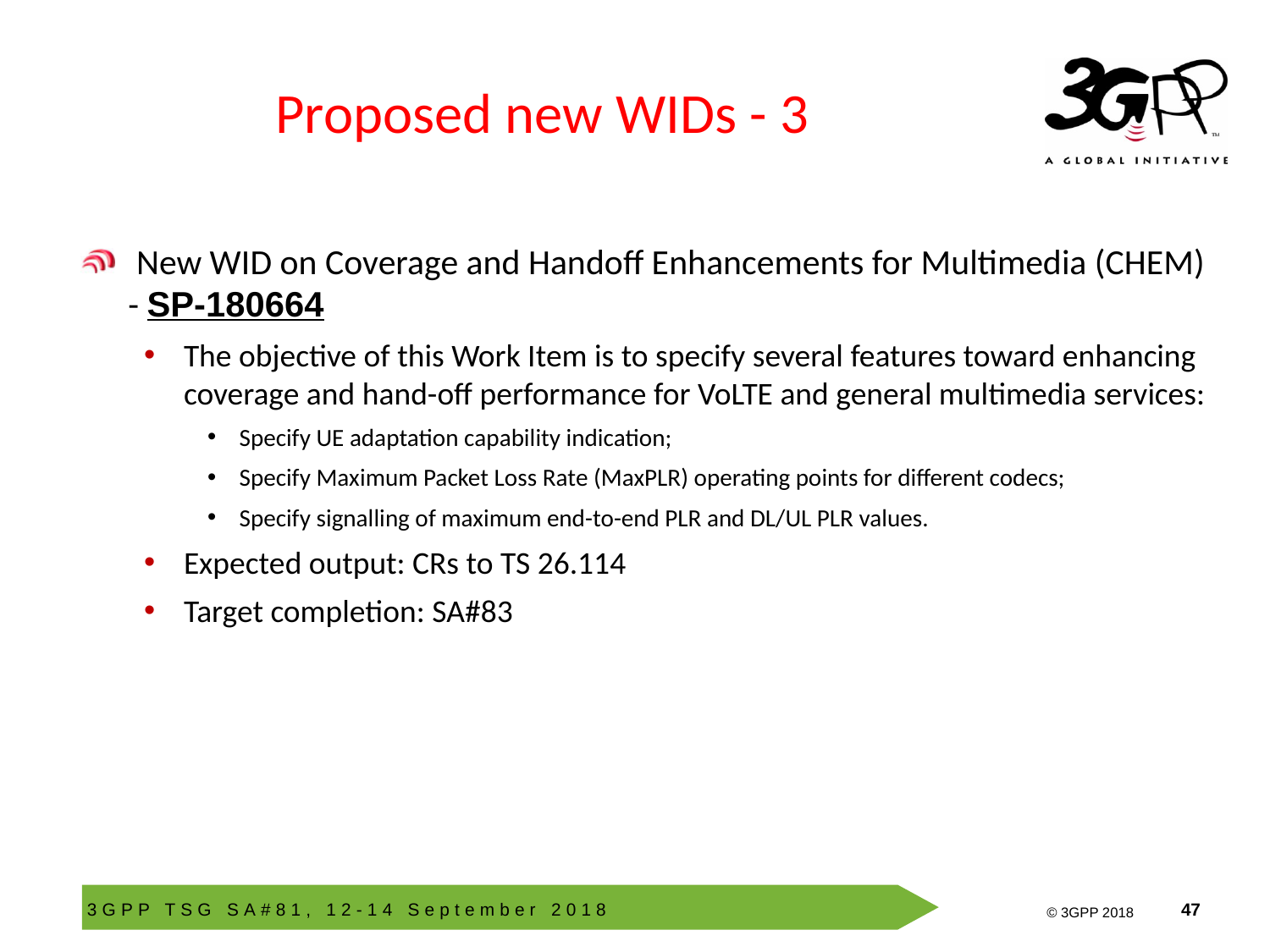

# Proposed new WIDs - 3

 New WID on Coverage and Handoff Enhancements for Multimedia (CHEM) - SP-180664
The objective of this Work Item is to specify several features toward enhancing coverage and hand-off performance for VoLTE and general multimedia services:
Specify UE adaptation capability indication;
Specify Maximum Packet Loss Rate (MaxPLR) operating points for different codecs;
Specify signalling of maximum end-to-end PLR and DL/UL PLR values.
Expected output: CRs to TS 26.114
Target completion: SA#83